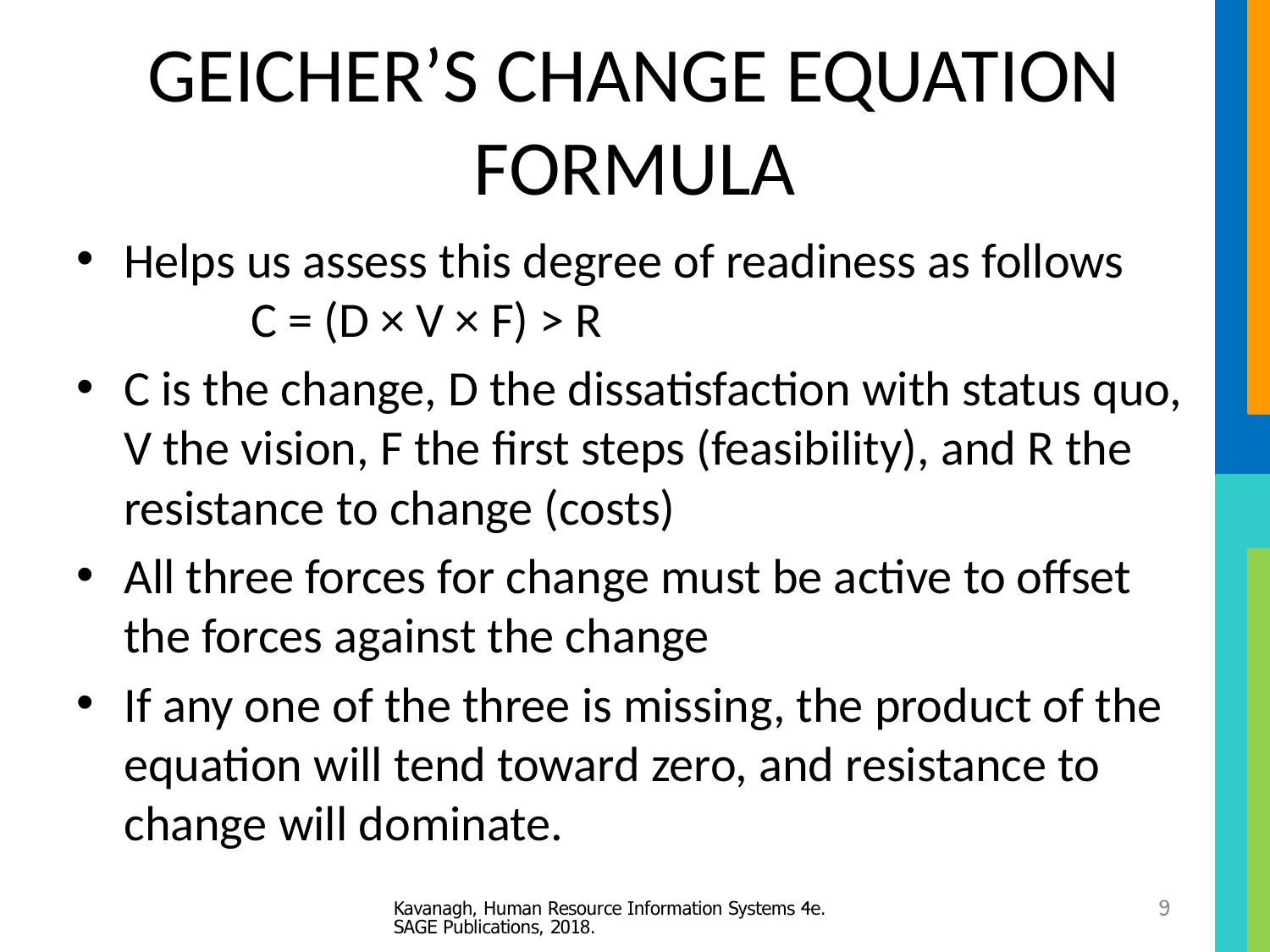

# GEICHER’S CHANGE EQUATION FORMULA
Helps us assess this degree of readiness as follows 		C = (D × V × F) > R
C is the change, D the dissatisfaction with status quo, V the vision, F the first steps (feasibility), and R the resistance to change (costs)
All three forces for change must be active to offset the forces against the change
If any one of the three is missing, the product of the equation will tend toward zero, and resistance to change will dominate.

Kavanagh, Human Resource Information Systems 4e. SAGE Publications, 2018.
9